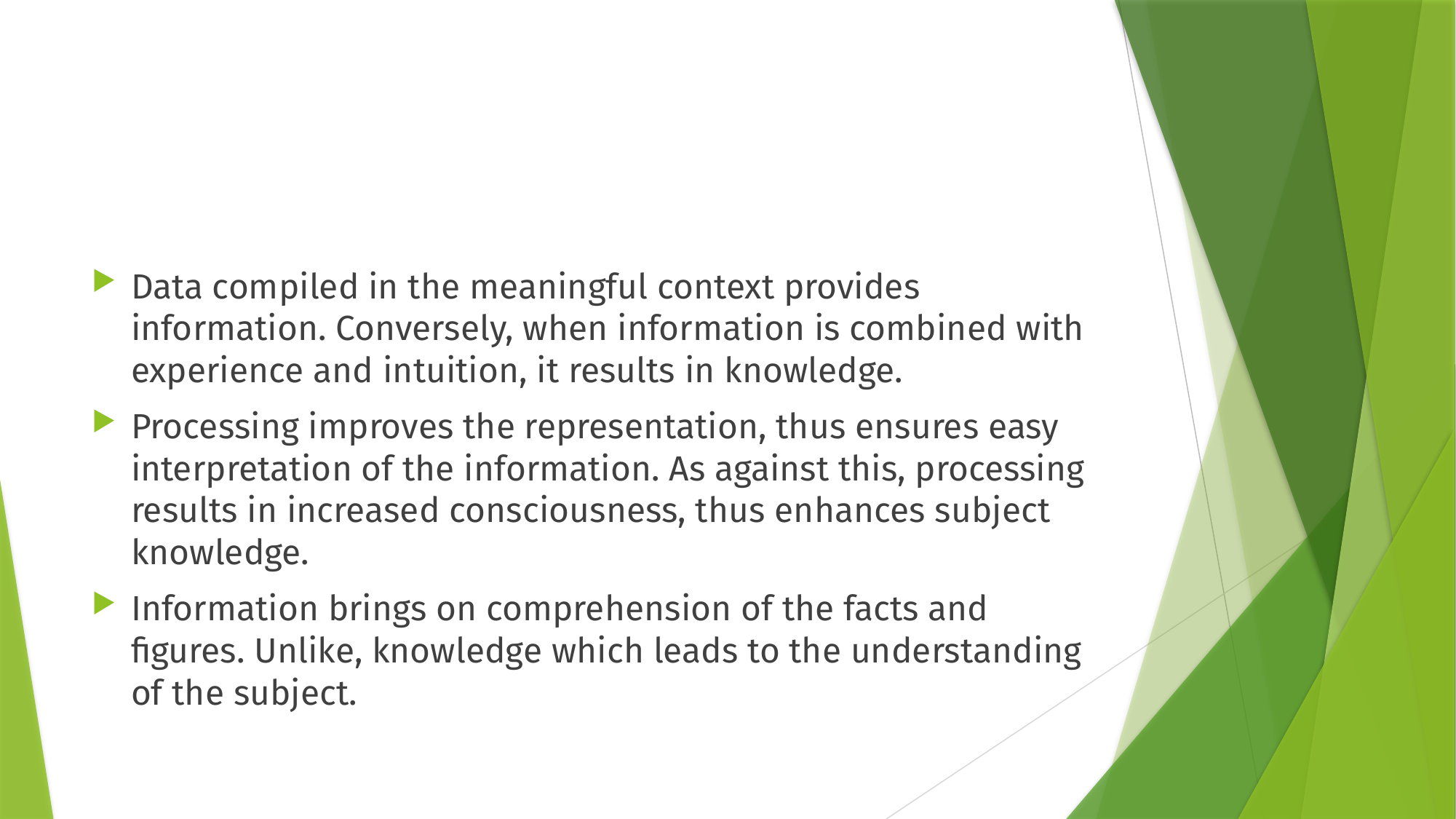

#
Data compiled in the meaningful context provides information. Conversely, when information is combined with experience and intuition, it results in knowledge.
Processing improves the representation, thus ensures easy interpretation of the information. As against this, processing results in increased consciousness, thus enhances subject knowledge.
Information brings on comprehension of the facts and figures. Unlike, knowledge which leads to the understanding of the subject.